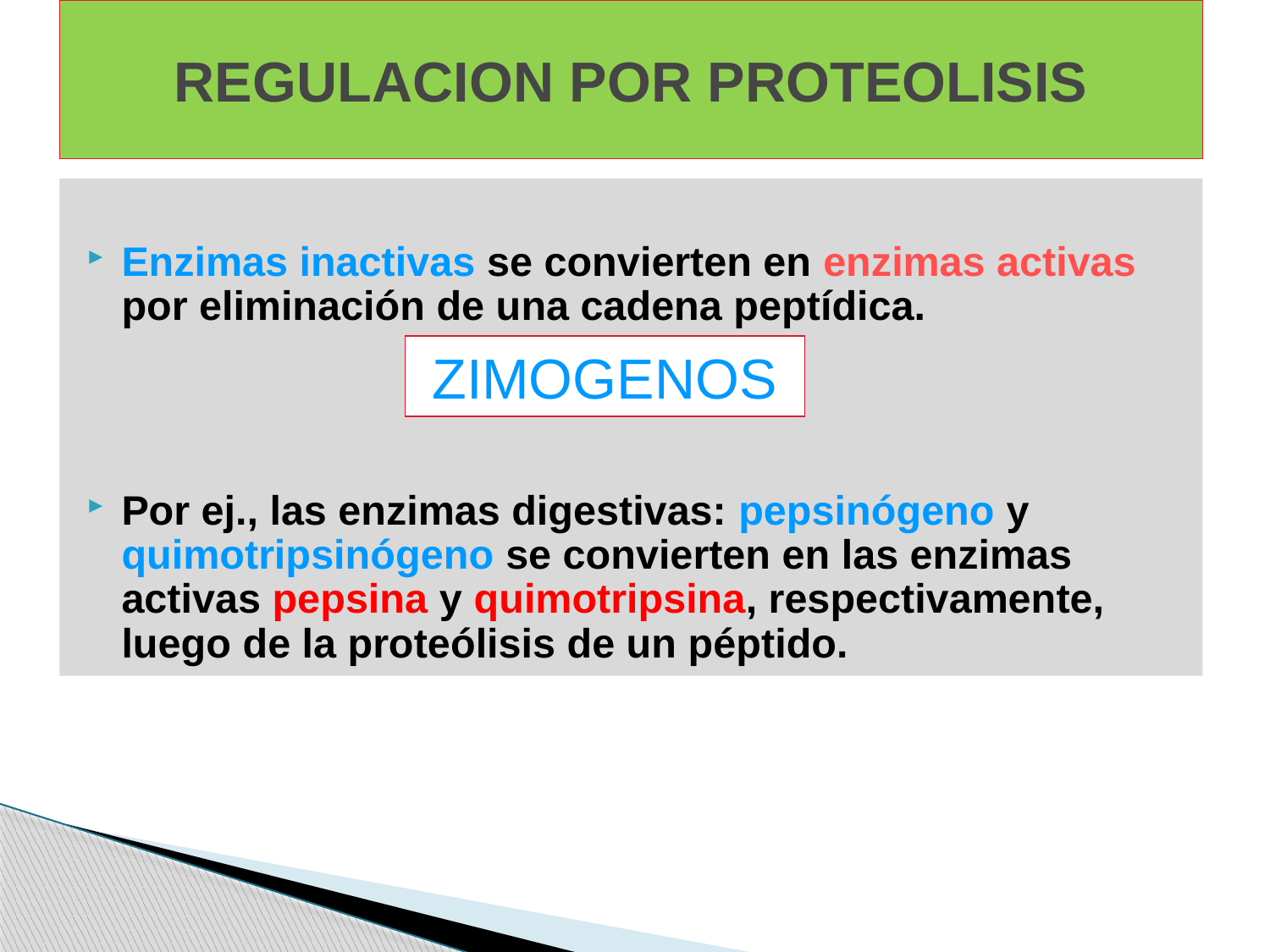

# REGULACION POR PROTEOLISIS

Enzimas inactivas se convierten en enzimas activas por eliminación de una cadena peptídica.

Por ej., las enzimas digestivas: pepsinógeno y quimotripsinógeno se convierten en las enzimas activas pepsina y quimotripsina, respectivamente, luego de la proteólisis de un péptido.
ZIMOGENOS